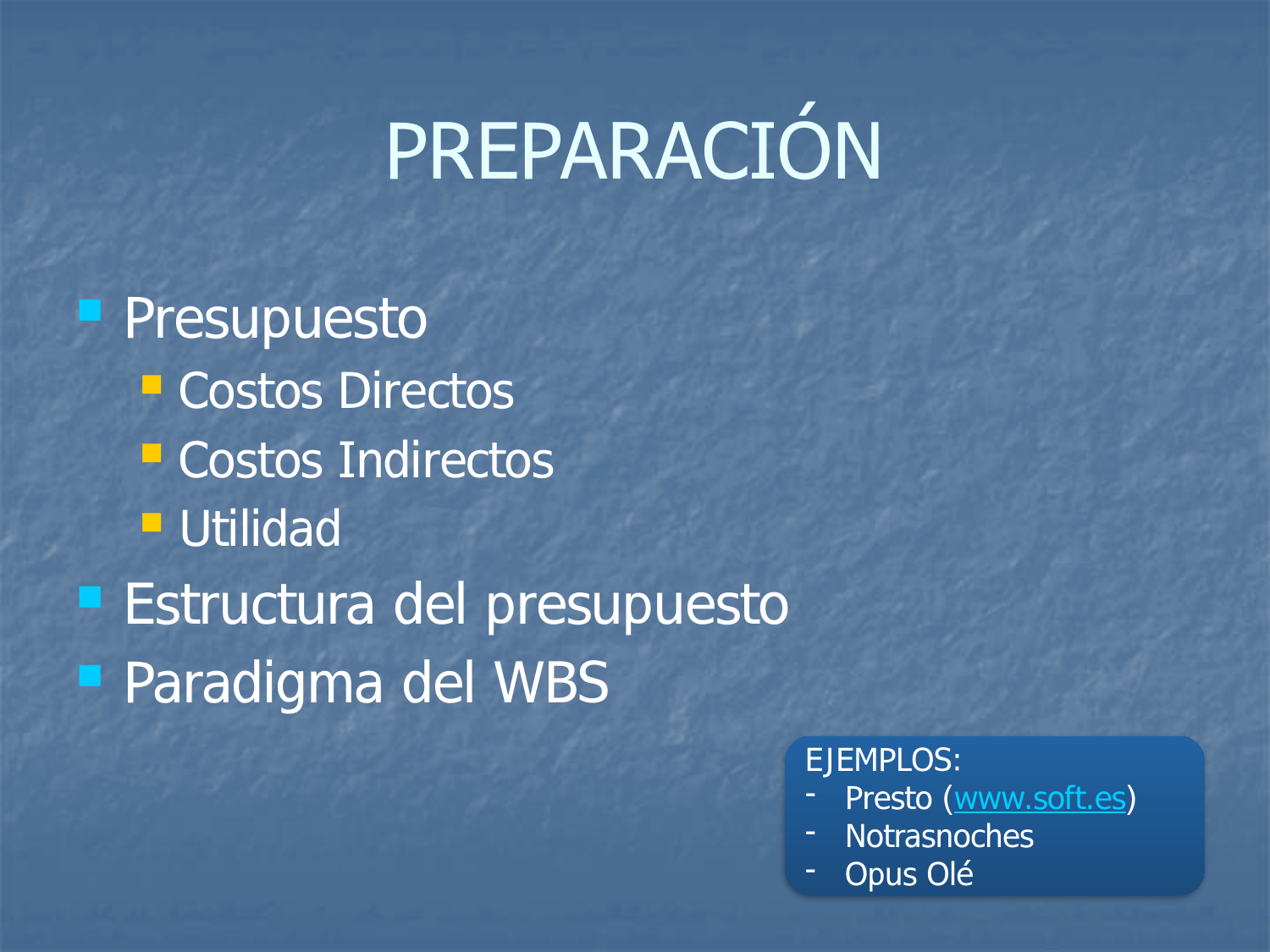

# PREPARACIÓN
Presupuesto
Costos Directos
Costos Indirectos
Utilidad
Estructura del presupuesto
Paradigma del WBS
EJEMPLOS:
 Presto (www.soft.es)
 Notrasnoches
 Opus Olé